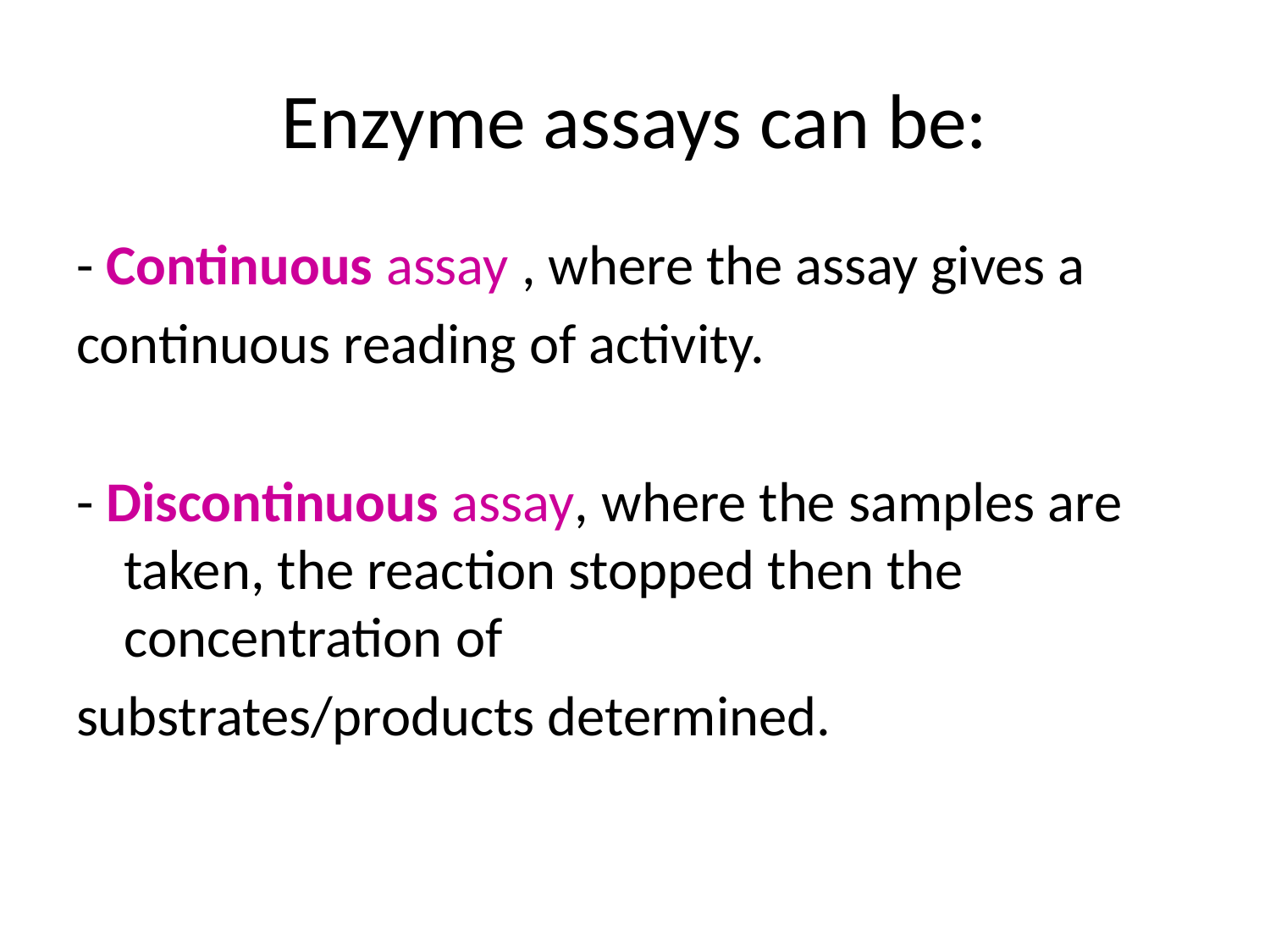

# Enzyme assays can be:
- Continuous assay , where the assay gives a
continuous reading of activity.

- Discontinuous assay, where the samples are taken, the reaction stopped then the concentration of
substrates/products determined.